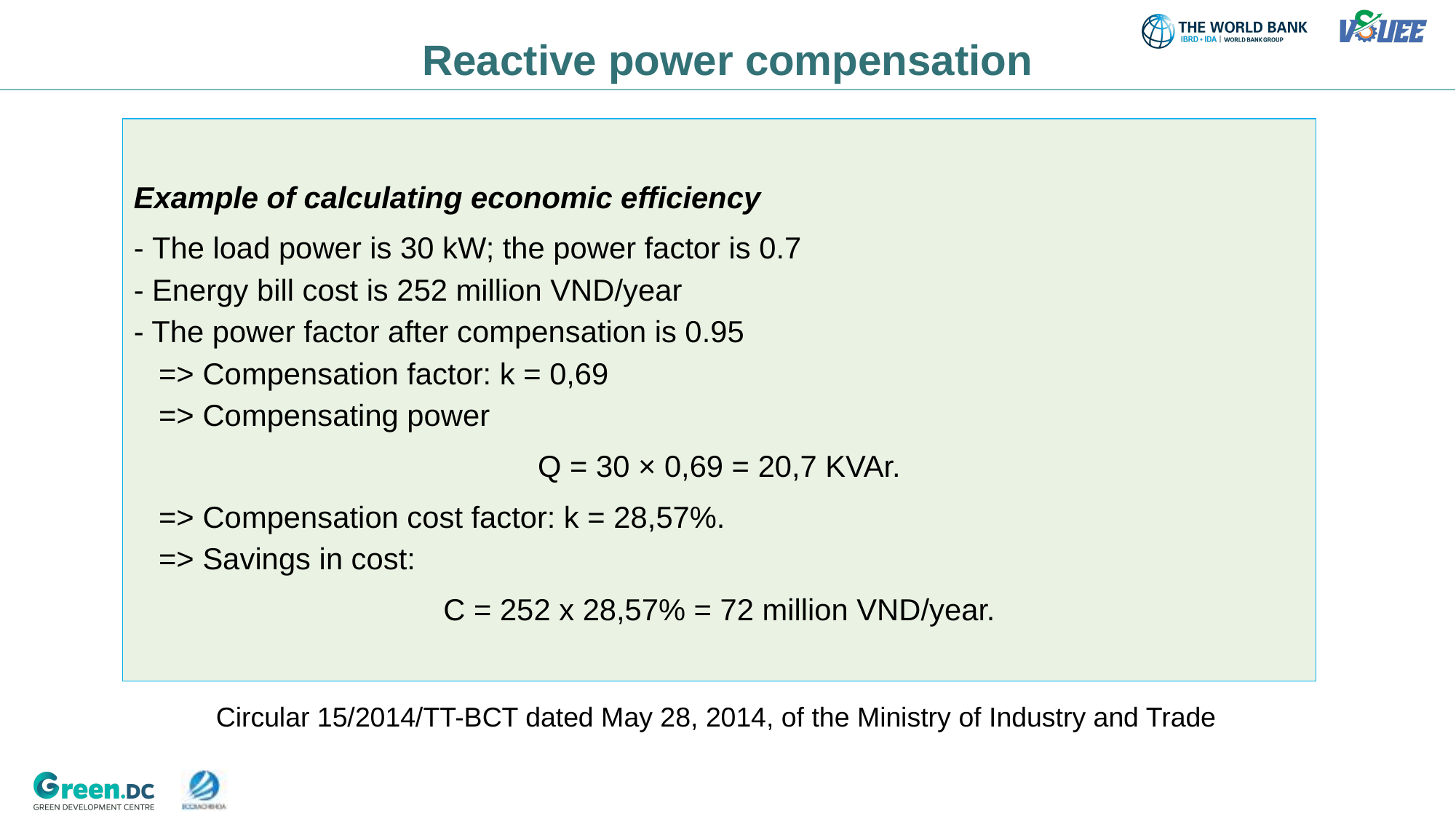

Reactive power compensation
Example of calculating economic efficiency
- The load power is 30 kW; the power factor is 0.7
- Energy bill cost is 252 million VND/year
- The power factor after compensation is 0.95
   => Compensation factor: k = 0,69
   => Compensating power
Q = 30 × 0,69 = 20,7 KVAr.
   => Compensation cost factor: k = 28,57%.
   => Savings in cost:
C = 252 x 28,57% = 72 million VND/year.
Circular 15/2014/TT-BCT dated May 28, 2014, of the Ministry of Industry and Trade